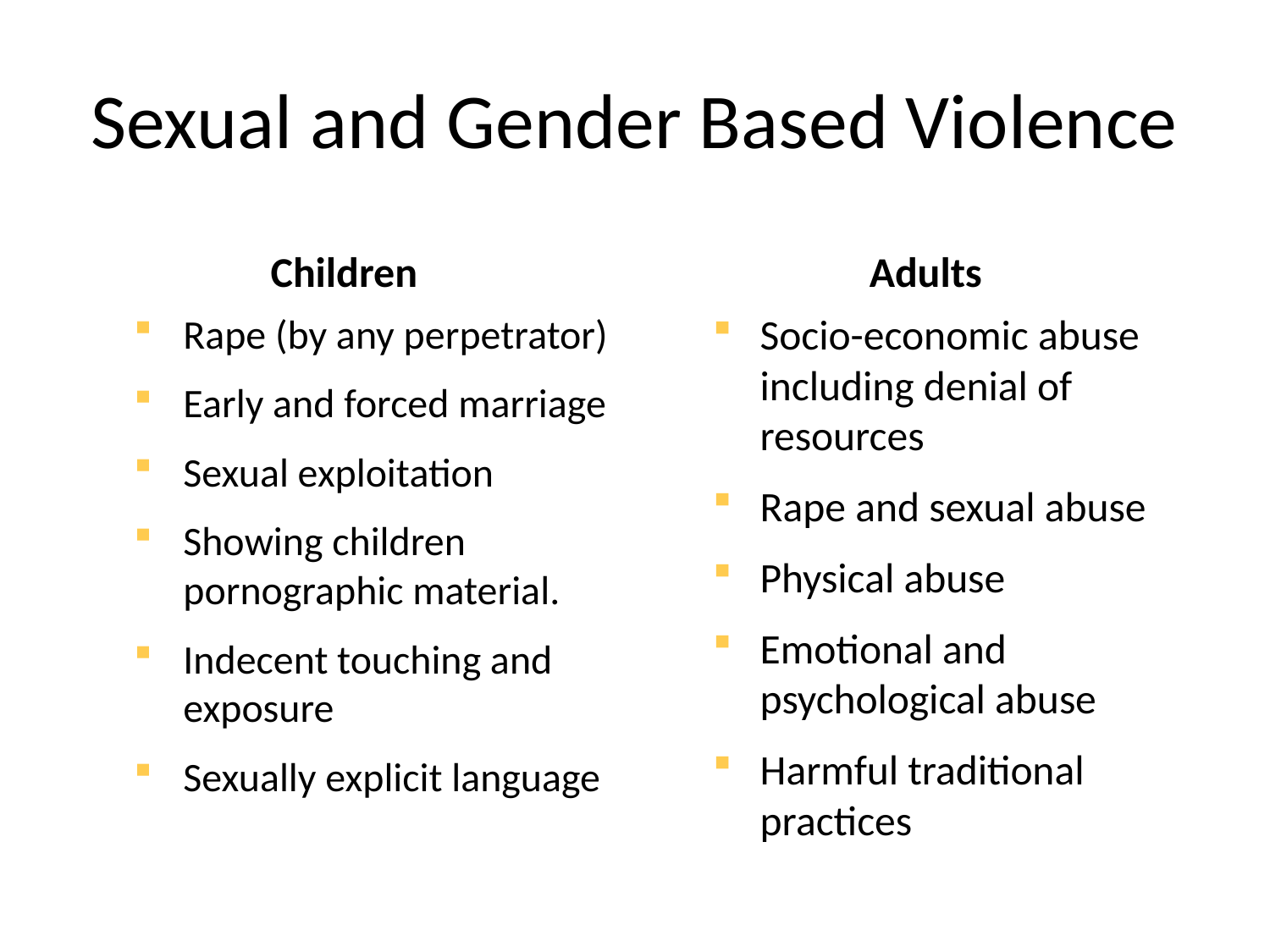

# Sexual and Gender Based Violence
Children
Adults
Rape (by any perpetrator)
Early and forced marriage
Sexual exploitation
Showing children pornographic material.
Indecent touching and exposure
Sexually explicit language

Socio-economic abuse including denial of resources
Rape and sexual abuse
Physical abuse
Emotional and psychological abuse
Harmful traditional practices